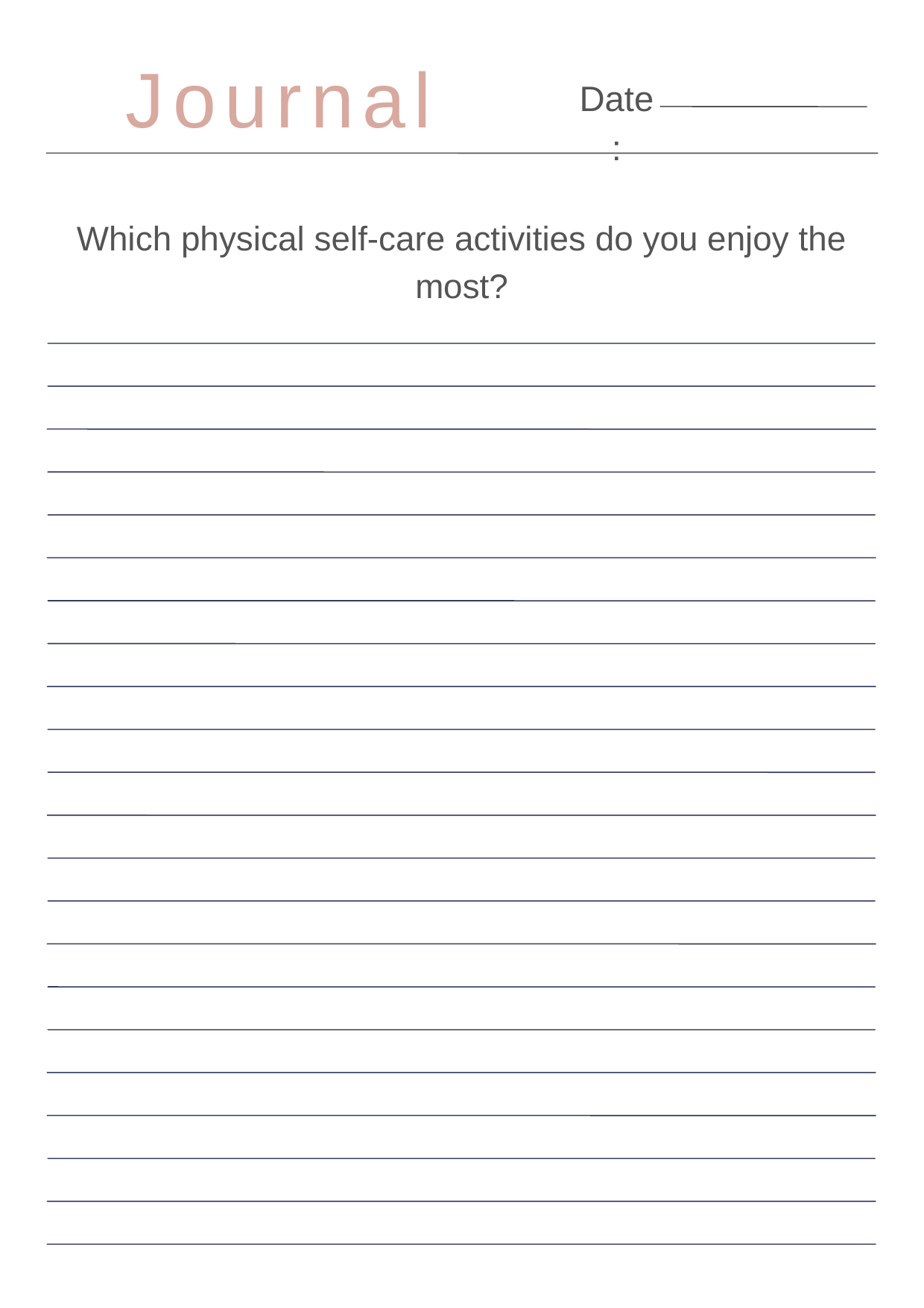

Journal
Date:

Which physical self-care activities do you enjoy the most?